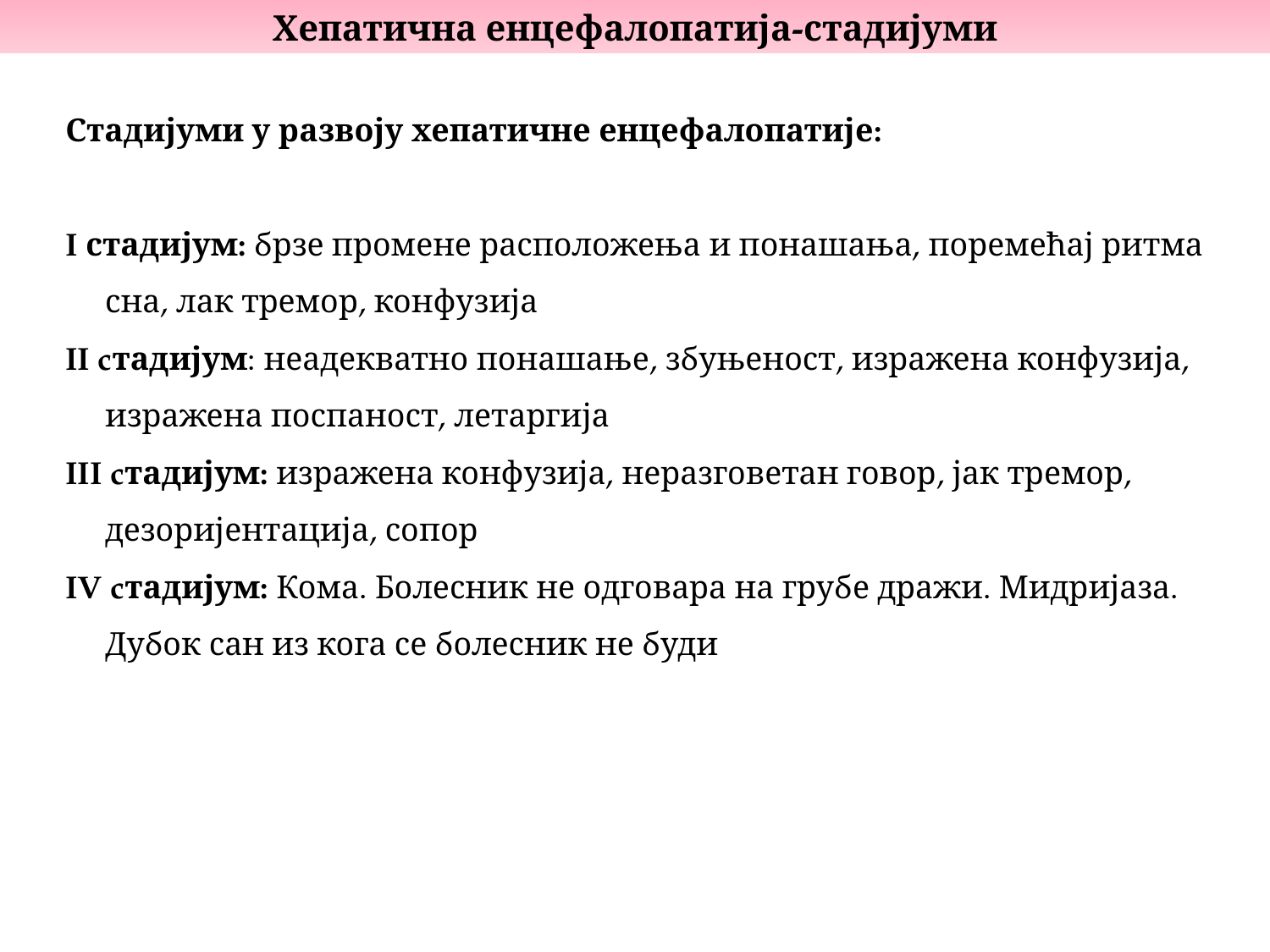

Хепатична енцефалопатија-стадијуми

Стадијуми у развоју хепатичне енцефалопатије:

I стадијум: брзе промене расположења и понашања, поремећај ритма сна, лак тремор, конфузија
II cтадијум: неадекватно понашање, збуњеност, изражена конфузија, изражена поспаност, летаргија
III cтадијум: изражена конфузија, неразговетан говор, јак тремор, дезоријентација, сопор
IV cтадијум: Кома. Болесник не одговара на грубе дражи. Мидријаза. Дубок сан из кога се болесник не буди